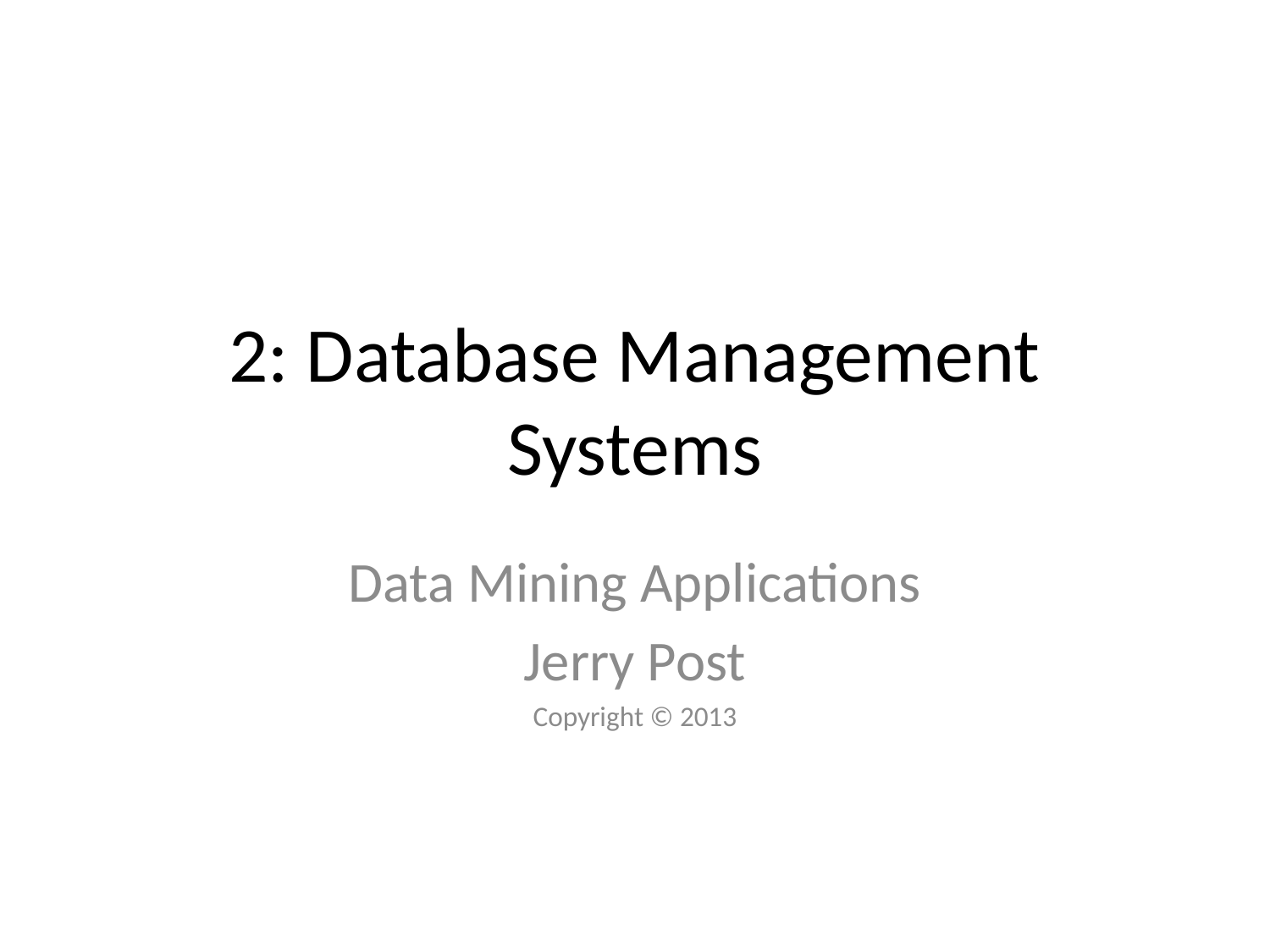

# 2: Database Management Systems
Data Mining Applications
Jerry Post
Copyright © 2013